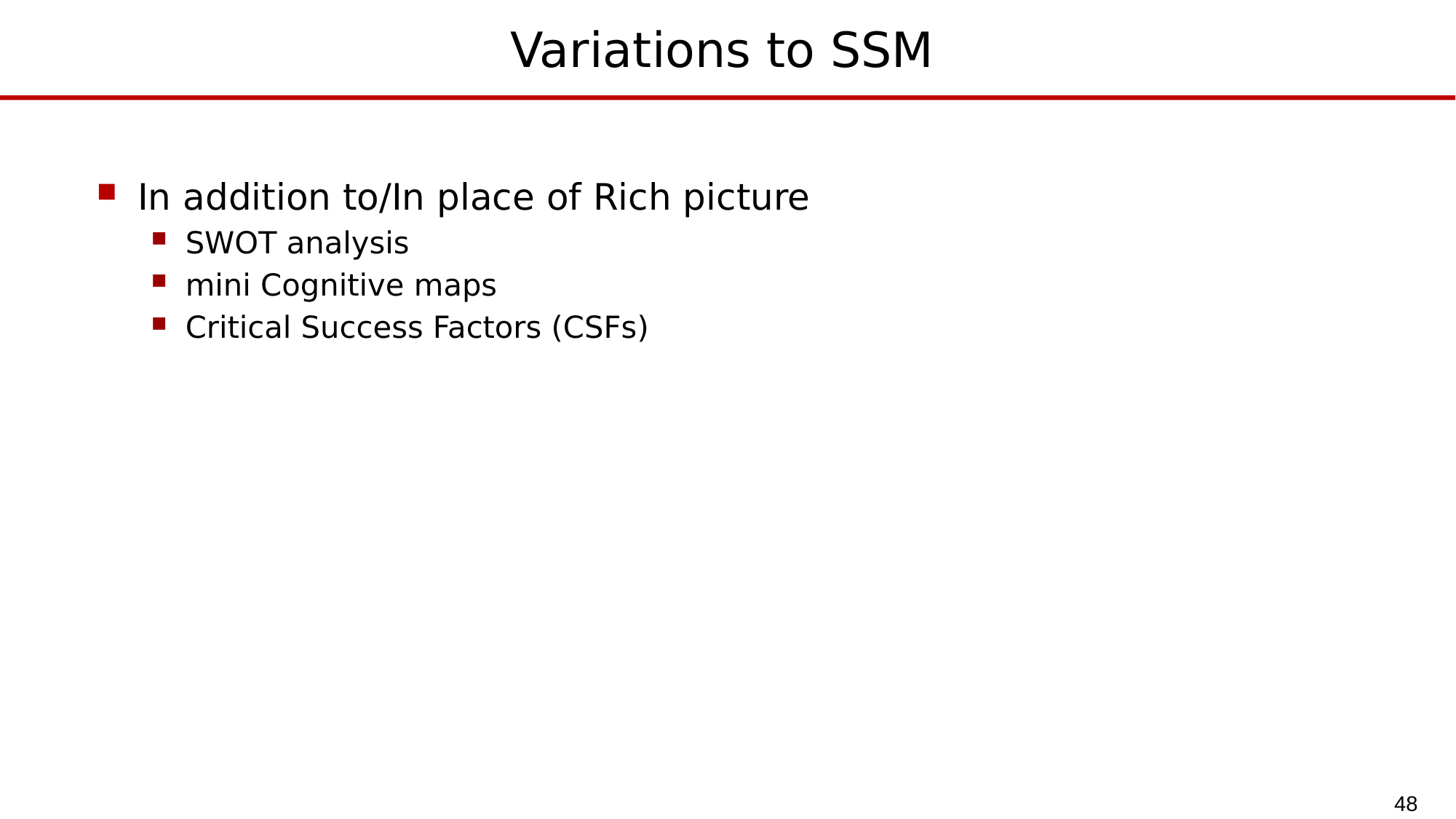

# Variations to SSM

In addition to/In place of Rich picture
SWOT analysis
mini Cognitive maps
Critical Success Factors (CSFs)
48